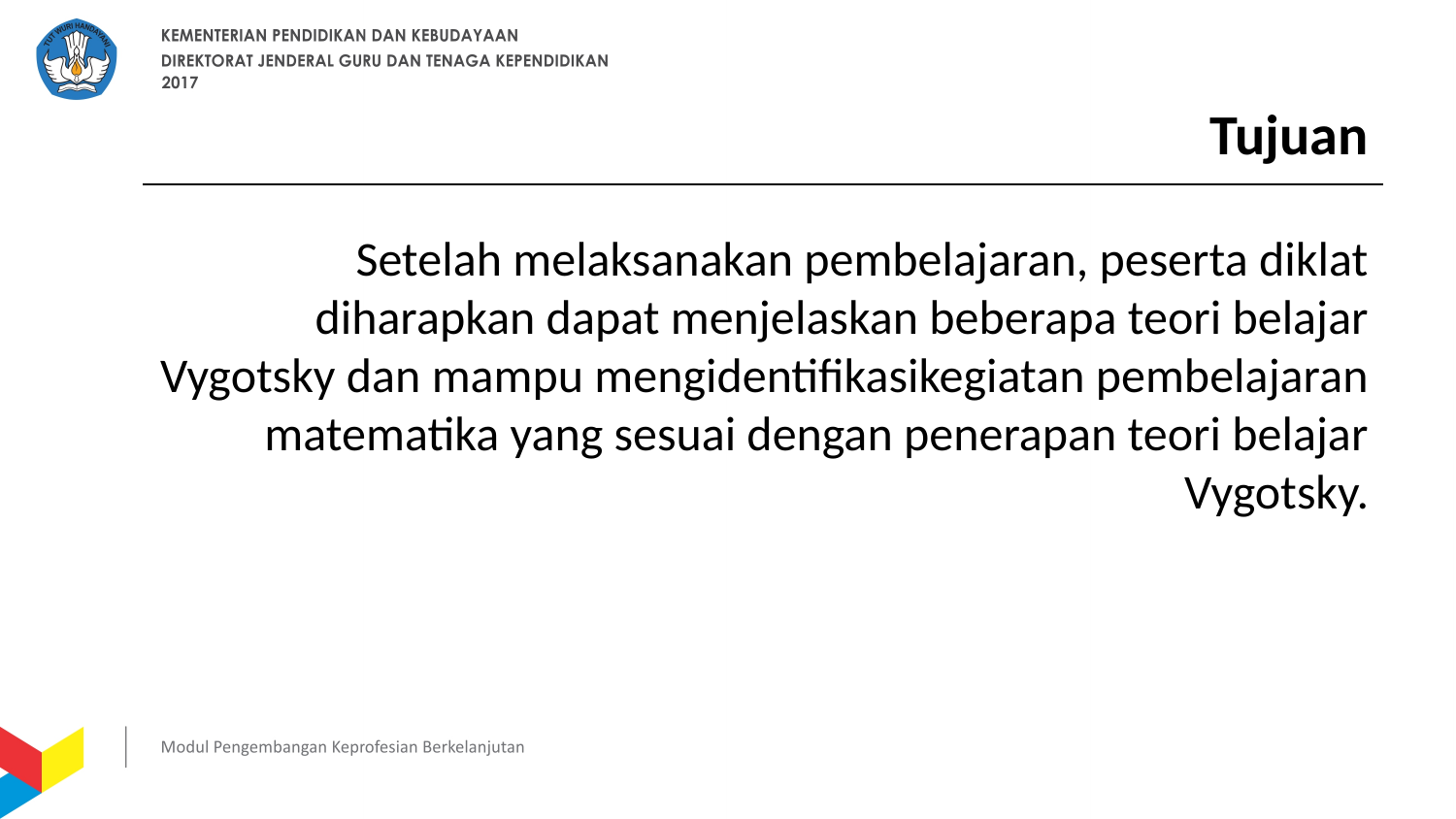

# Tujuan
Setelah melaksanakan pembelajaran, peserta diklat diharapkan dapat menjelaskan beberapa teori belajar Vygotsky dan mampu mengidentifikasikegiatan pembelajaran matematika yang sesuai dengan penerapan teori belajar Vygotsky.